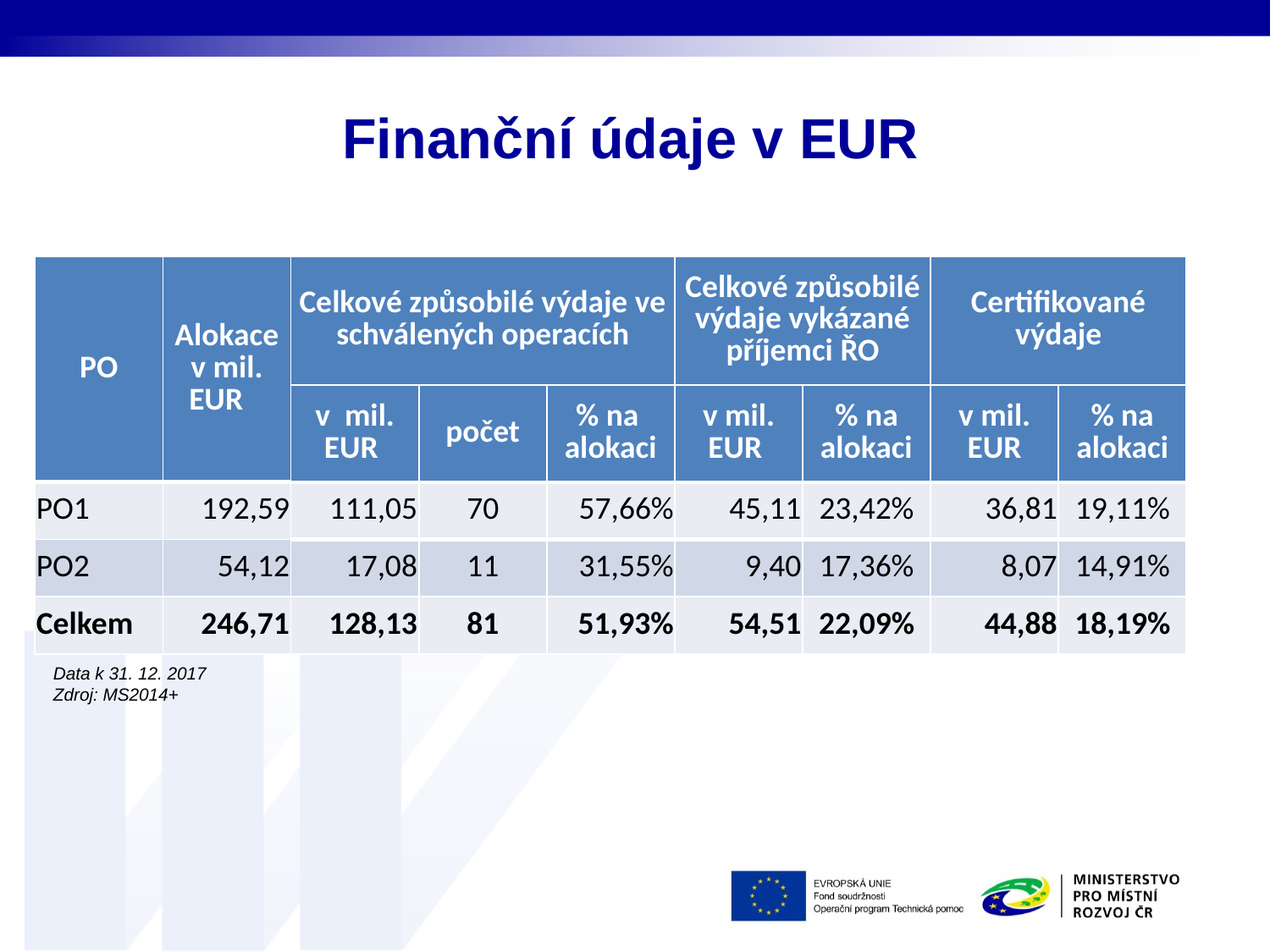

# Finanční údaje v EUR
| PO | Alokace v mil. EUR | Celkové způsobilé výdaje ve schválených operacích |  |  | Celkové způsobilé výdaje vykázané příjemci ŘO |  | Certifikované výdaje |  |
| --- | --- | --- | --- | --- | --- | --- | --- | --- |
|  |  | v mil. EUR | počet | % na alokaci | v mil. EUR | % na alokaci | v mil. EUR | % na alokaci |
| PO1 | 192,59 | 111,05 | 70 | 57,66% | 45,11 | 23,42% | 36,81 | 19,11% |
| PO2 | 54,12 | 17,08 | 11 | 31,55% | 9,40 | 17,36% | 8,07 | 14,91% |
| Celkem | 246,71 | 128,13 | 81 | 51,93% | 54,51 | 22,09% | 44,88 | 18,19% |
Data k 31. 12. 2017
Zdroj: MS2014+